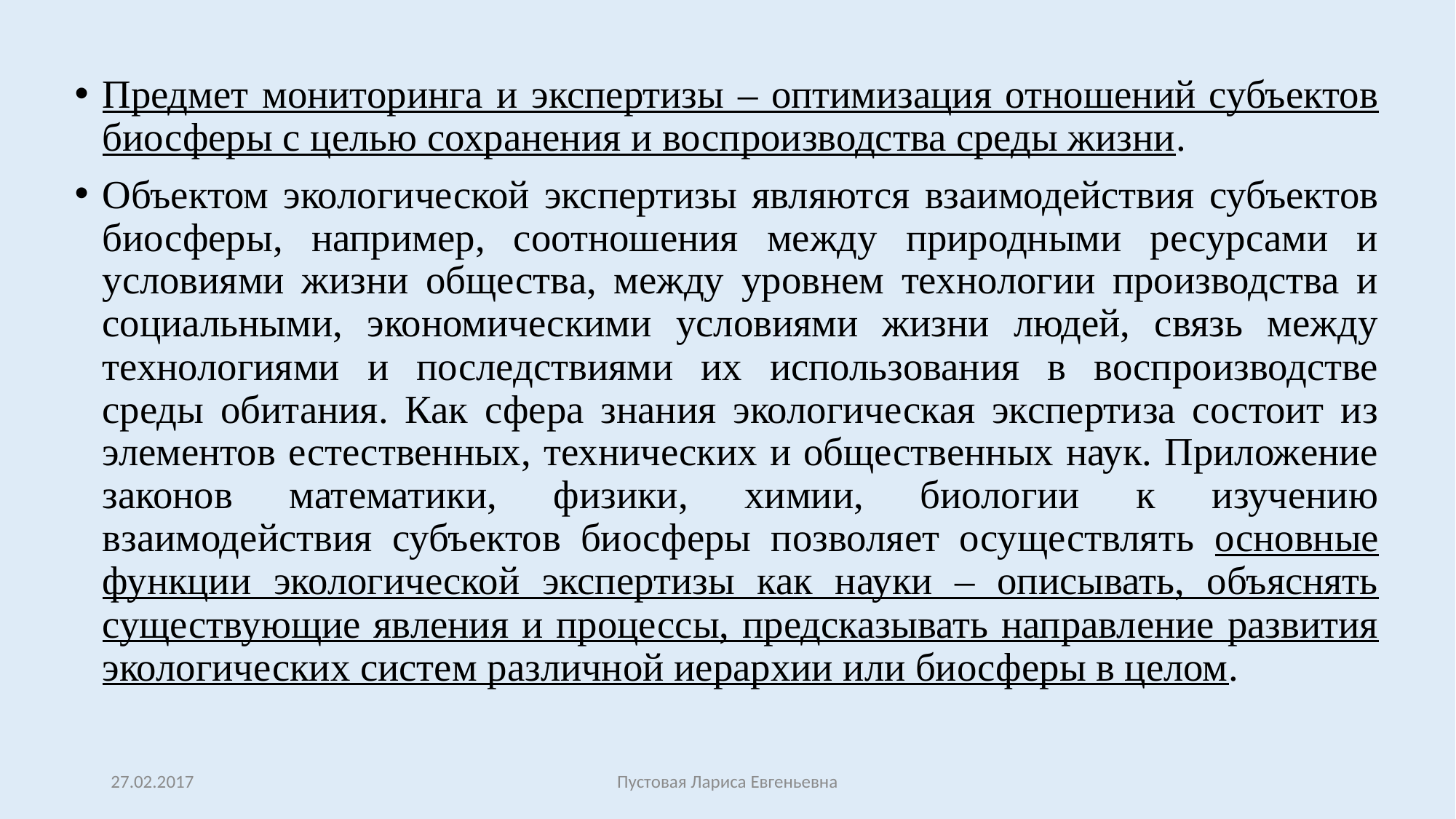

Предмет мониторинга и экспертизы – оптимизация отношений субъектов биосферы с целью сохранения и воспроизводства среды жизни.
Объектом экологической экспертизы являются взаимодействия субъектов биосферы, например, соотношения между природными ресурсами и условиями жизни общества, между уровнем технологии производства и социальными, экономическими условиями жизни людей, связь между технологиями и последствиями их использования в воспроизводстве среды обитания. Как сфера знания экологическая экспертиза состоит из элементов естественных, технических и общественных наук. Приложение законов математики, физики, химии, биологии к изучению взаимодействия субъектов биосферы позволяет осуществлять основные функции экологической экспертизы как науки – описывать, объяснять существующие явления и процессы, предсказывать направление развития экологических систем различной иерархии или биосферы в целом.
27.02.2017
Пустовая Лариса Евгеньевна